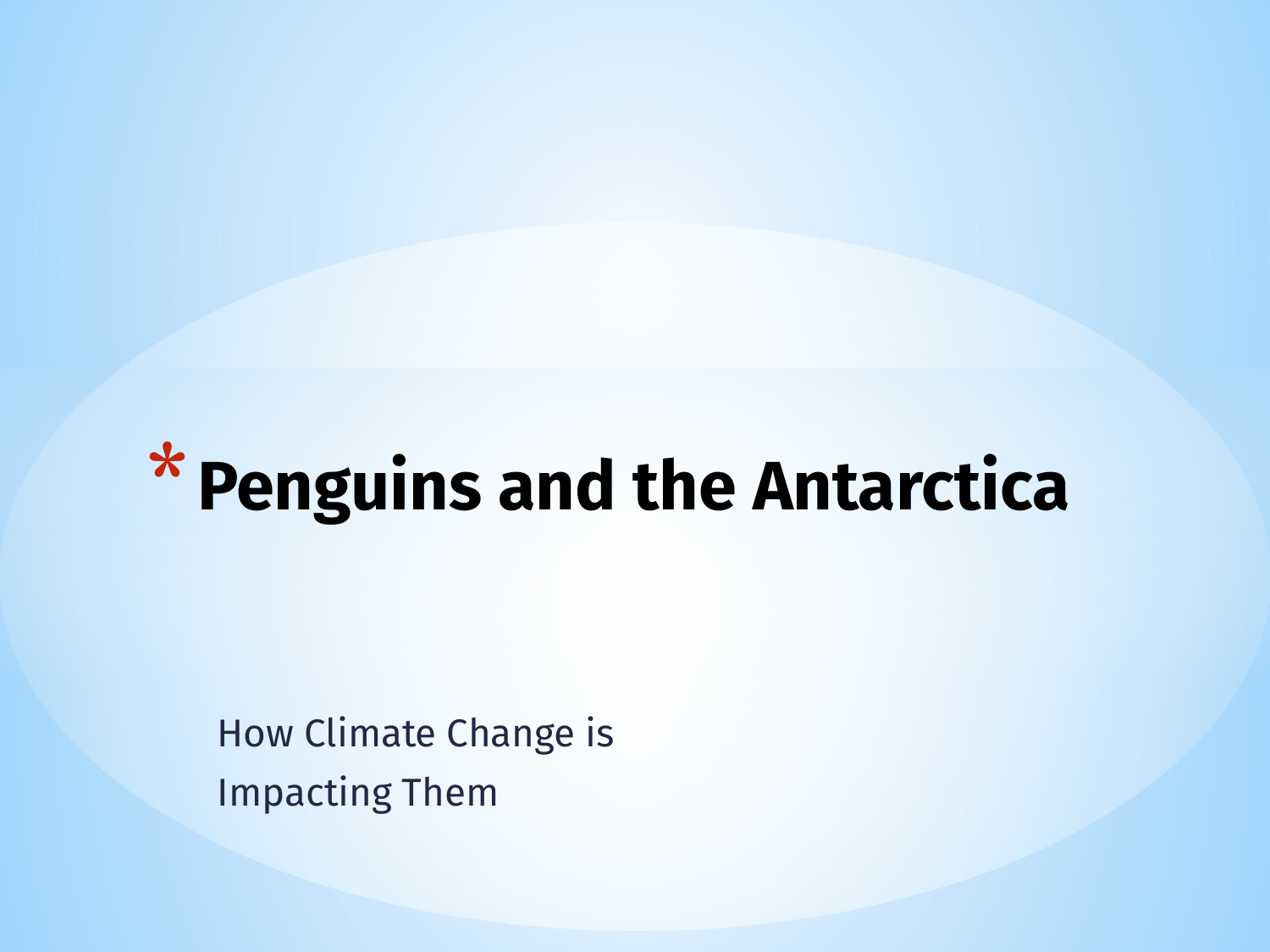

# Penguins and the Antarctica
How Climate Change is
Impacting Them